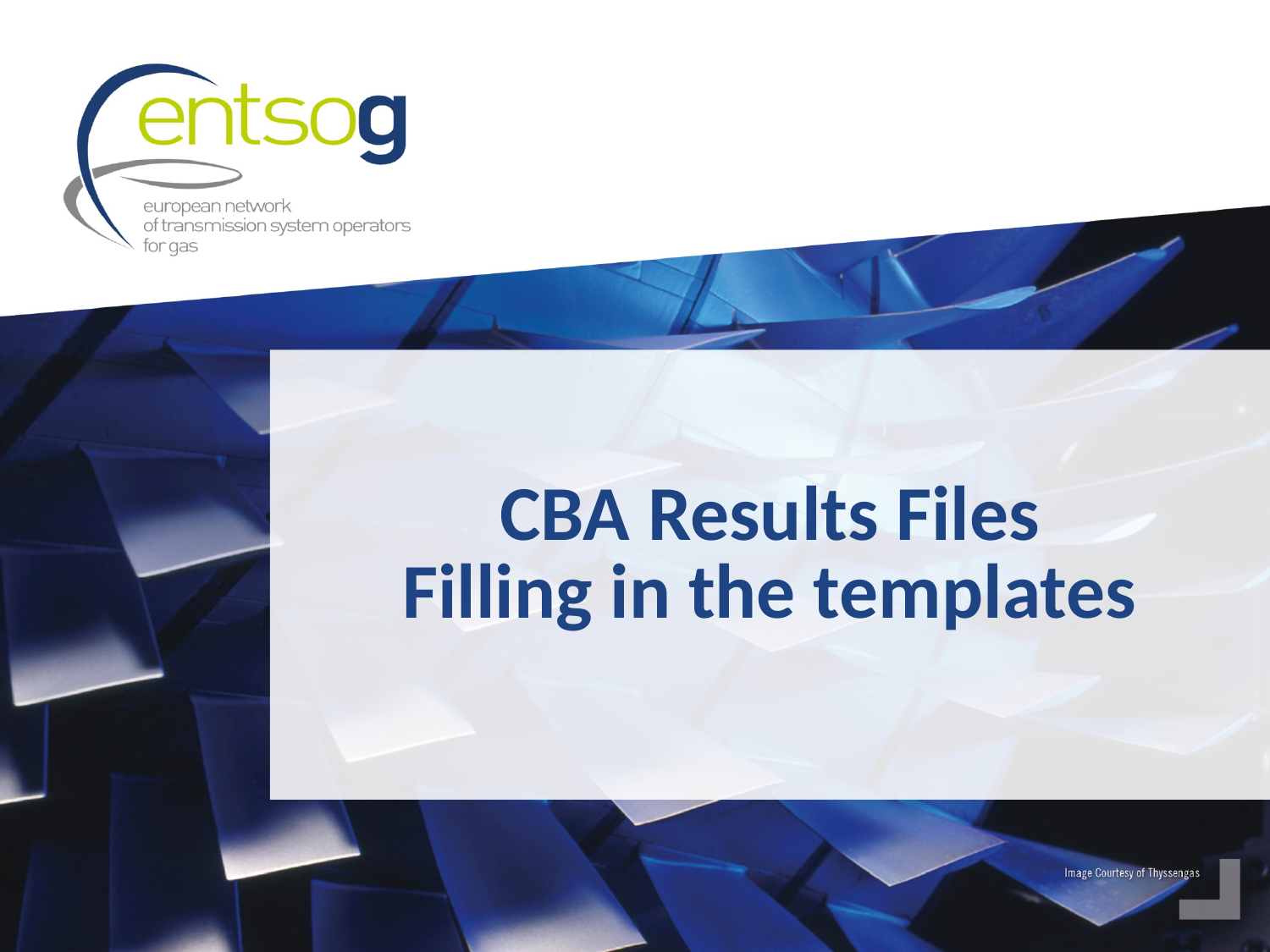

# CBA Results Files Filling in the templates